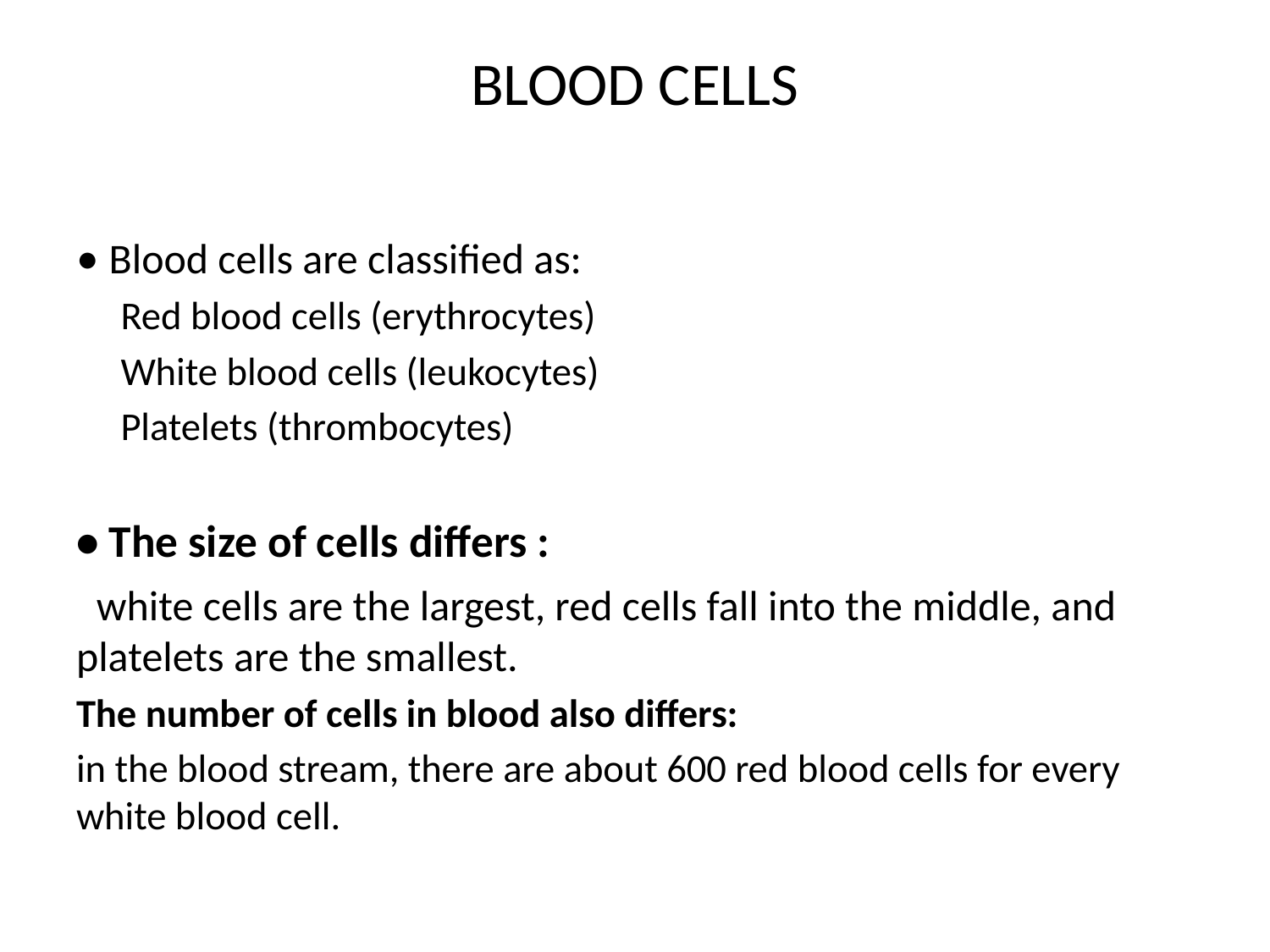

# BLOOD CELLS
• Blood cells are classified as:
     Red blood cells (erythrocytes)
     White blood cells (leukocytes)
     Platelets (thrombocytes)

• The size of cells differs :
  white cells are the largest, red cells fall into the middle, and platelets are the smallest.
The number of cells in blood also differs:
in the blood stream, there are about 600 red blood cells for every white blood cell.